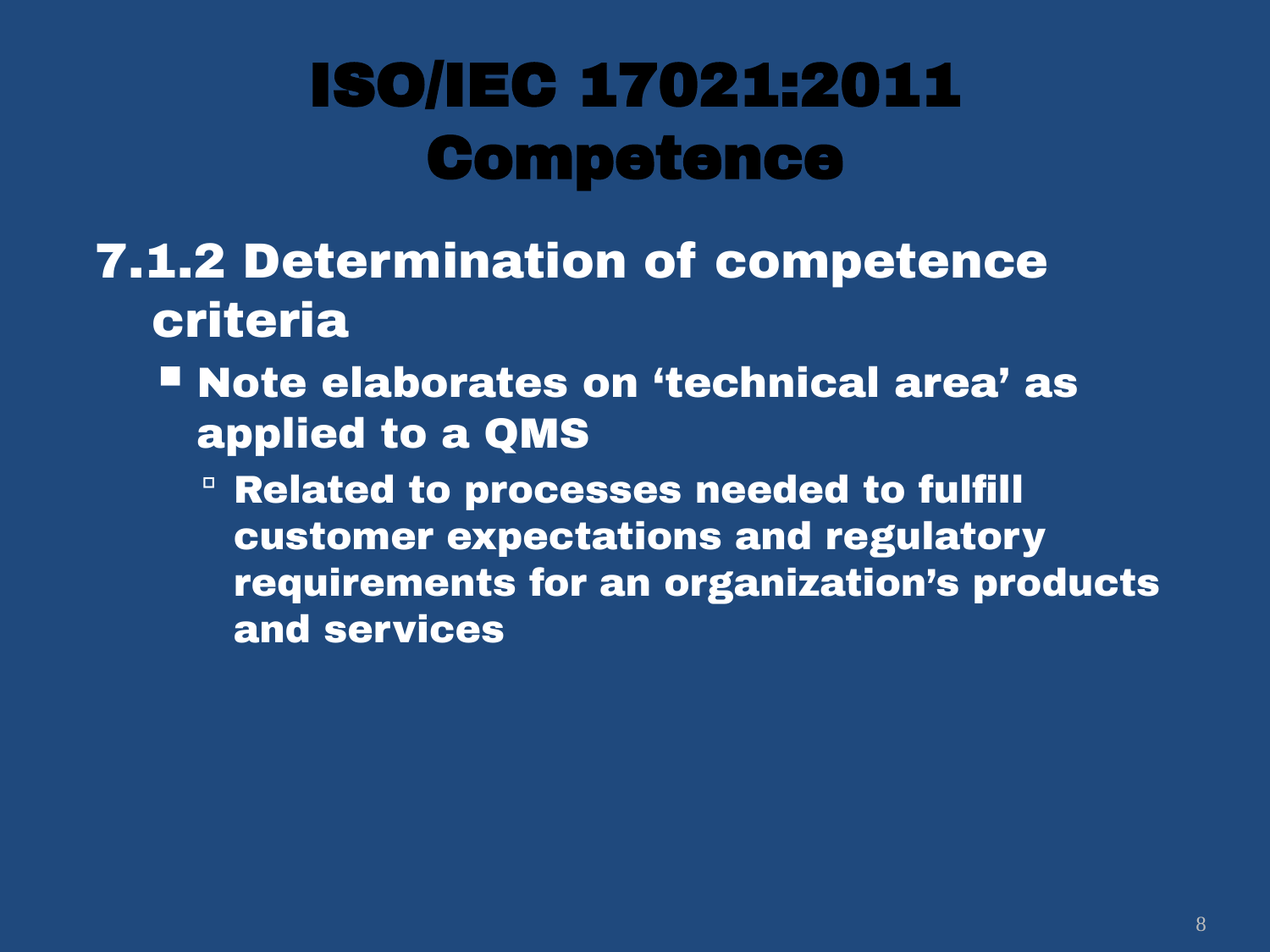

# ISO/IEC 17021:2011 Competence
7.1.2 Determination of competence criteria
Note elaborates on ‘technical area’ as applied to a QMS
Related to processes needed to fulfill customer expectations and regulatory requirements for an organization’s products and services
8